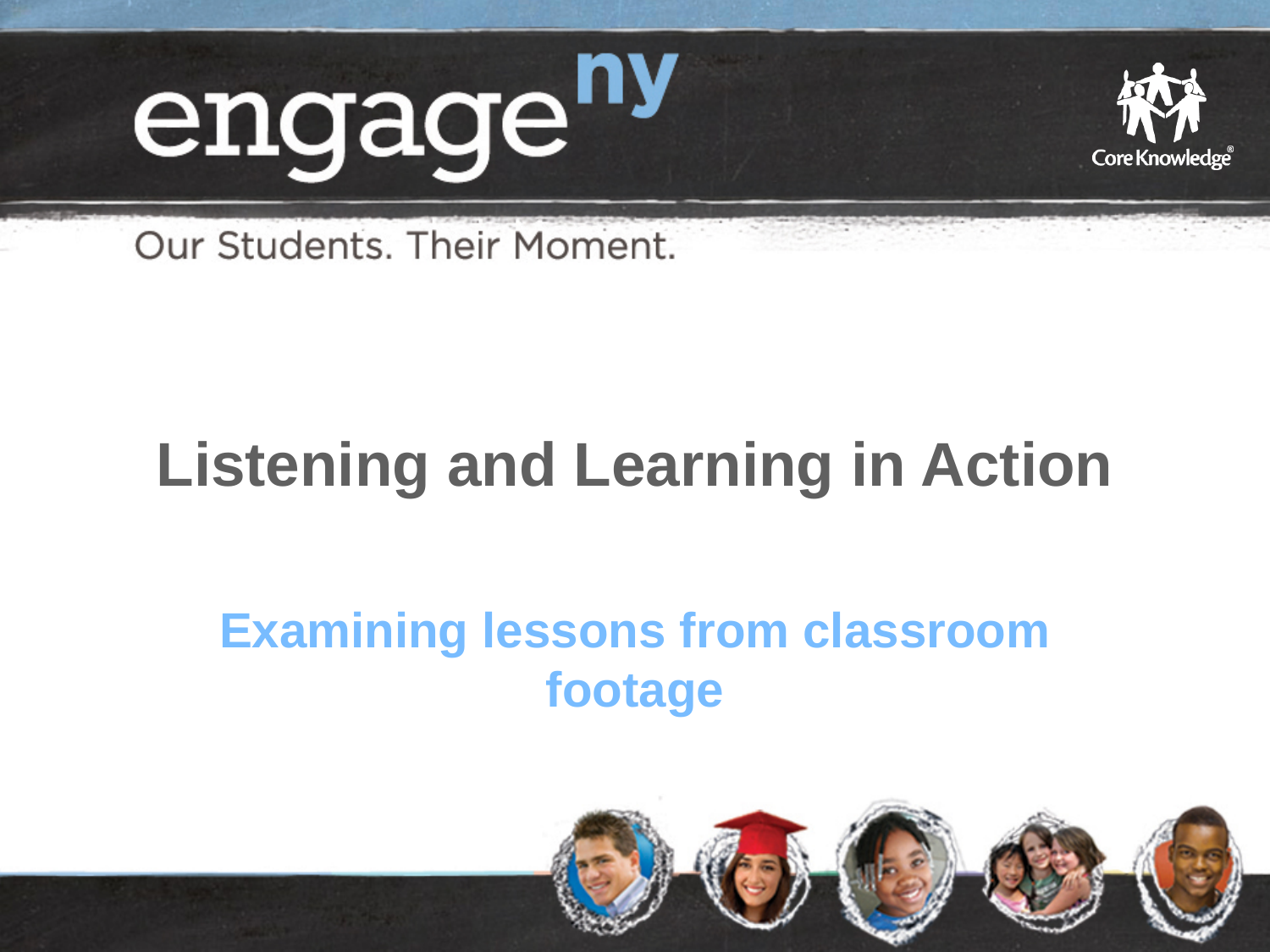

# Listening and Learning in Action
Examining lessons from classroom footage